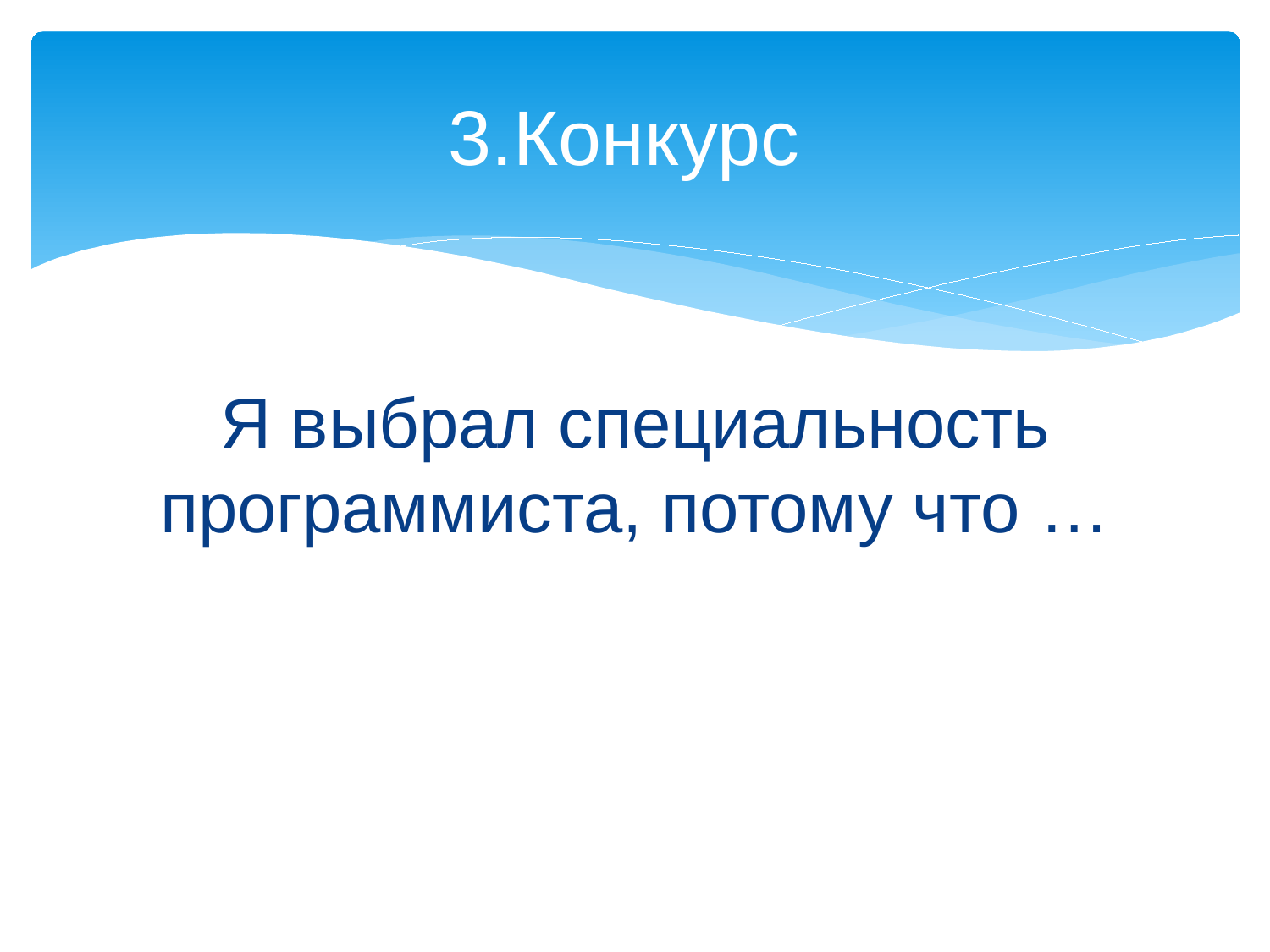

# 3.Конкурс
Я выбрал специальность программиста, потому что …